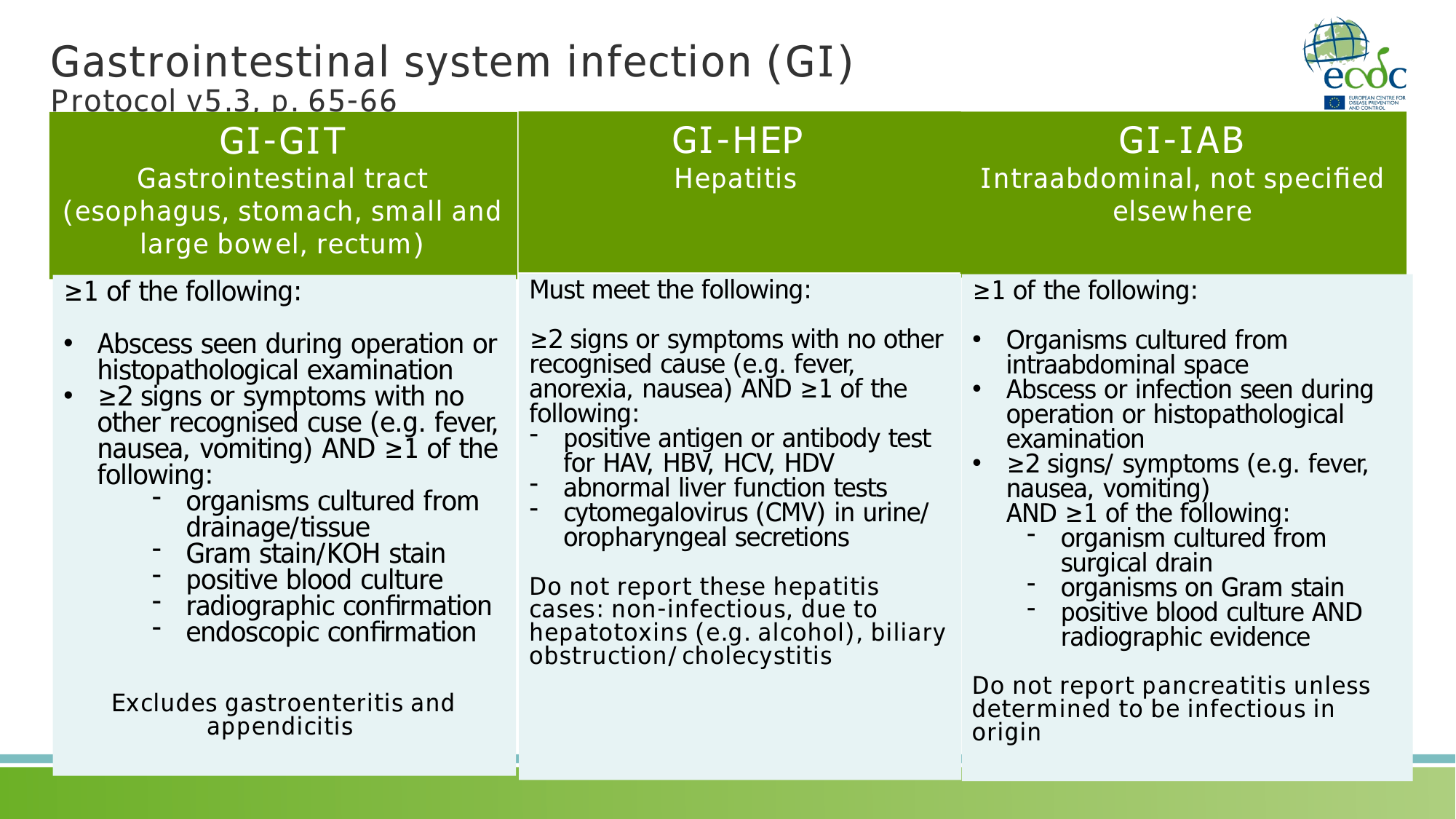

Gastrointestinal system infection (GI)
Protocol v5.3, p. 65-66
GI-HEP
Hepatitis
GI-IAB
Intraabdominal, not specified elsewhere

GI-GIT
Gastrointestinal tract (esophagus, stomach, small and large bowel, rectum)
Must meet the following:

≥2 signs or symptoms with no other recognised cause (e.g. fever, anorexia, nausea) AND ≥1 of the following:
positive antigen or antibody test for HAV, HBV, HCV, HDV
abnormal liver function tests
cytomegalovirus (CMV) in urine/ oropharyngeal secretions

Do not report these hepatitis cases: non-infectious, due to hepatotoxins (e.g. alcohol), biliary obstruction/cholecystitis
≥1 of the following:

Organisms cultured from intraabdominal space
Abscess or infection seen during operation or histopathological examination
≥2 signs/ symptoms (e.g. fever, nausea, vomiting)                  AND ≥1 of the following:
organism cultured from surgical drain
organisms on Gram stain
positive blood culture AND radiographic evidence

Do not report pancreatitis unless determined to be infectious in origin
≥1 of the following:

Abscess seen during operation or histopathological examination
≥2 signs or symptoms with no other recognised cuse (e.g. fever, nausea, vomiting) AND ≥1 of the following:
organisms cultured from drainage/tissue
Gram stain/KOH stain
positive blood culture
radiographic confirmation
endoscopic confirmation

Excludes gastroenteritis and appendicitis